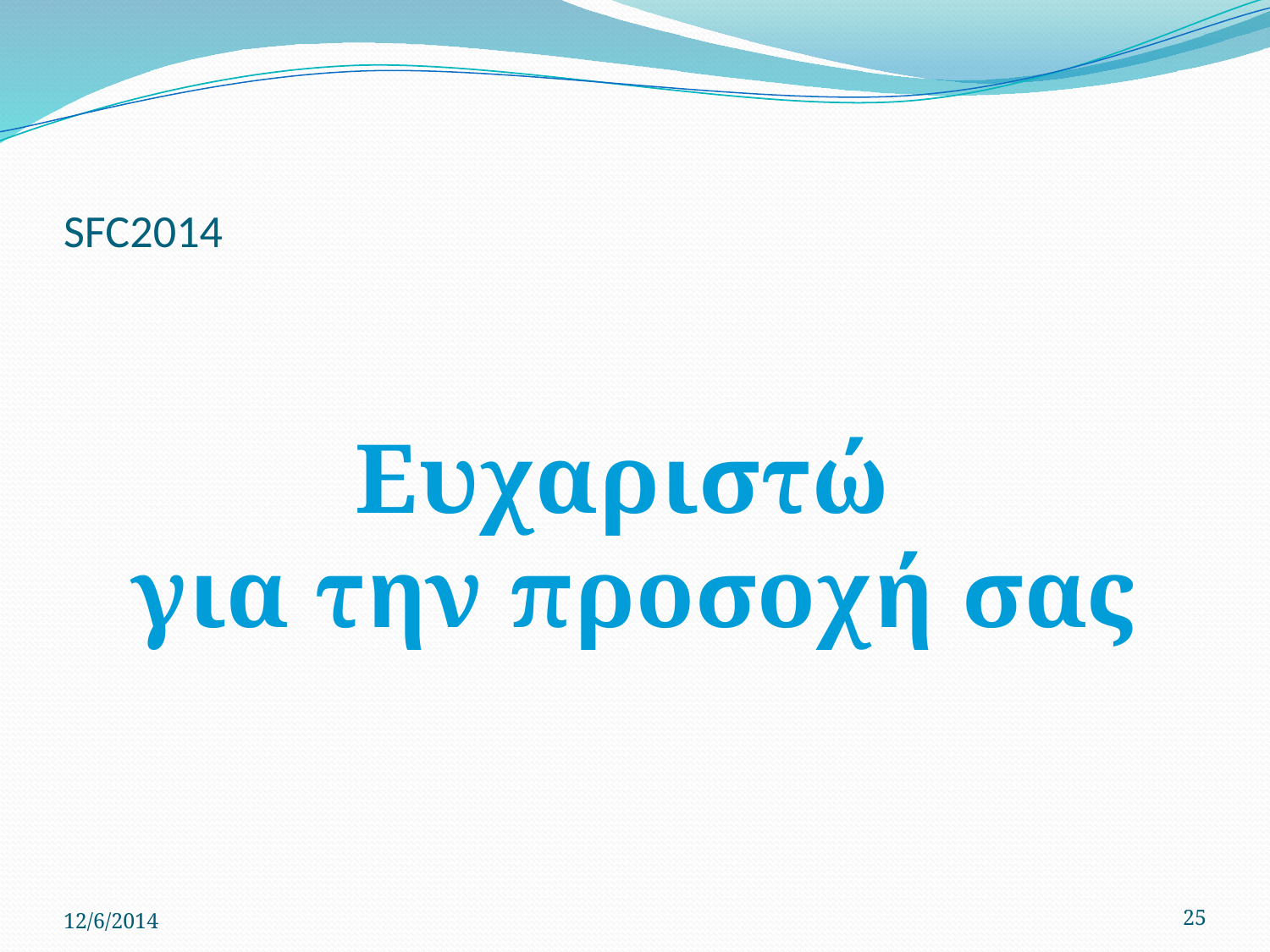

# SFC2014
Ευχαριστώ
για την προσοχή σας
12/6/2014
25